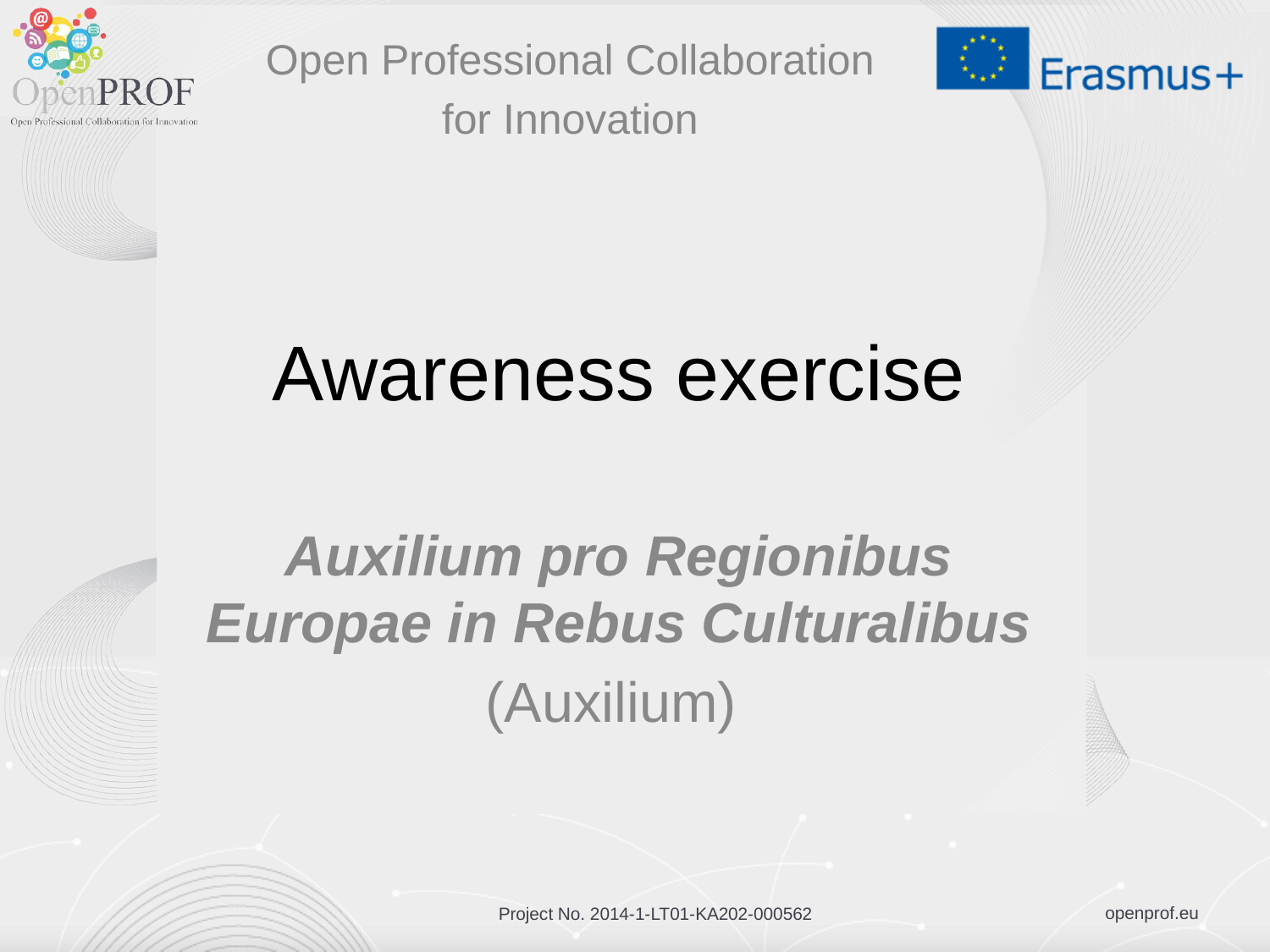

Open Professional Collaboration
for Innovation
# Awareness exercise
Auxilium pro Regionibus Europae in Rebus Culturalibus
(Auxilium)